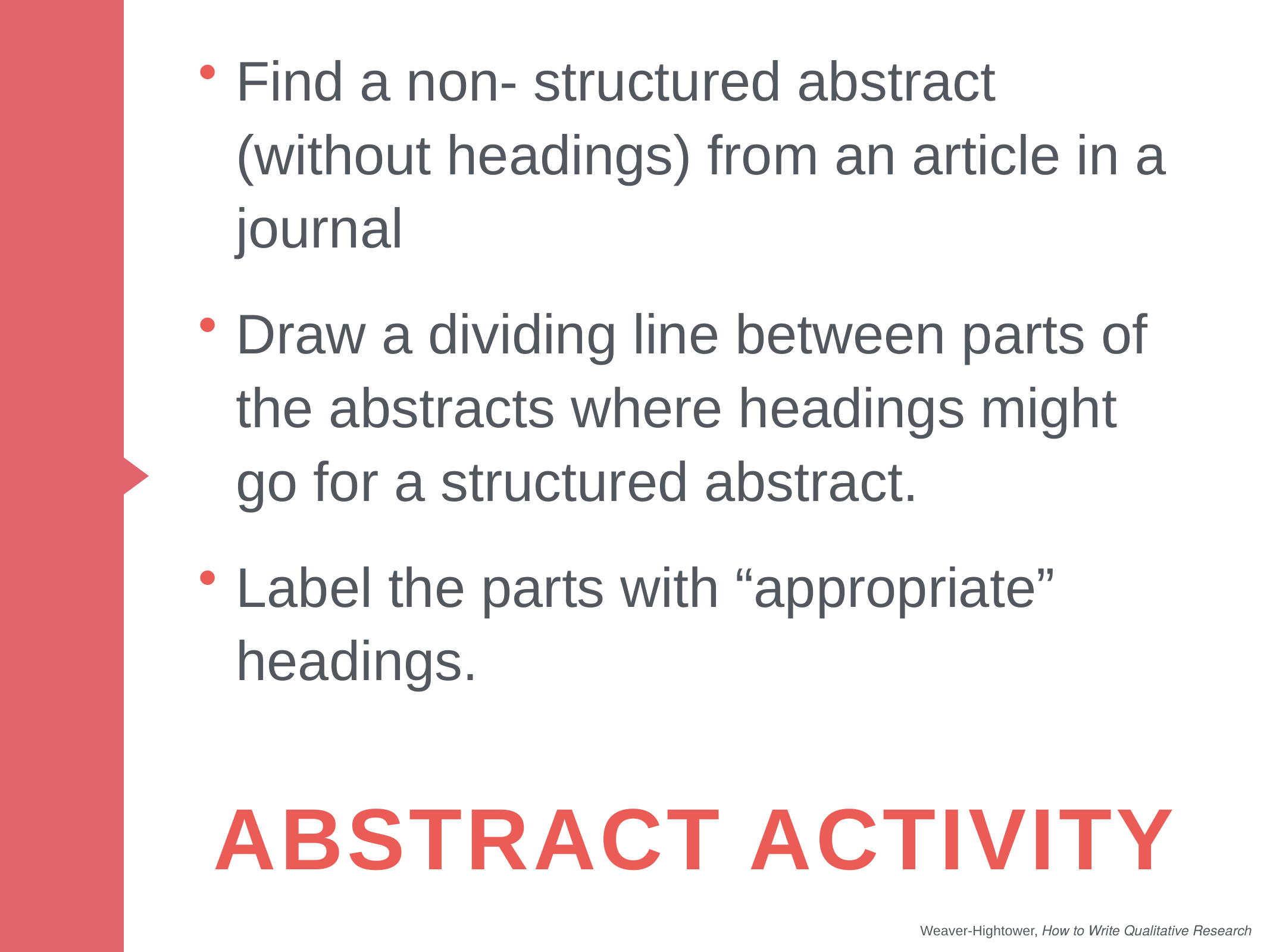

Find a non- structured abstract (without headings) from an article in a journal
Draw a dividing line between parts of the abstracts where headings might go for a structured abstract.
Label the parts with “appropriate” headings.
Abstract Activity